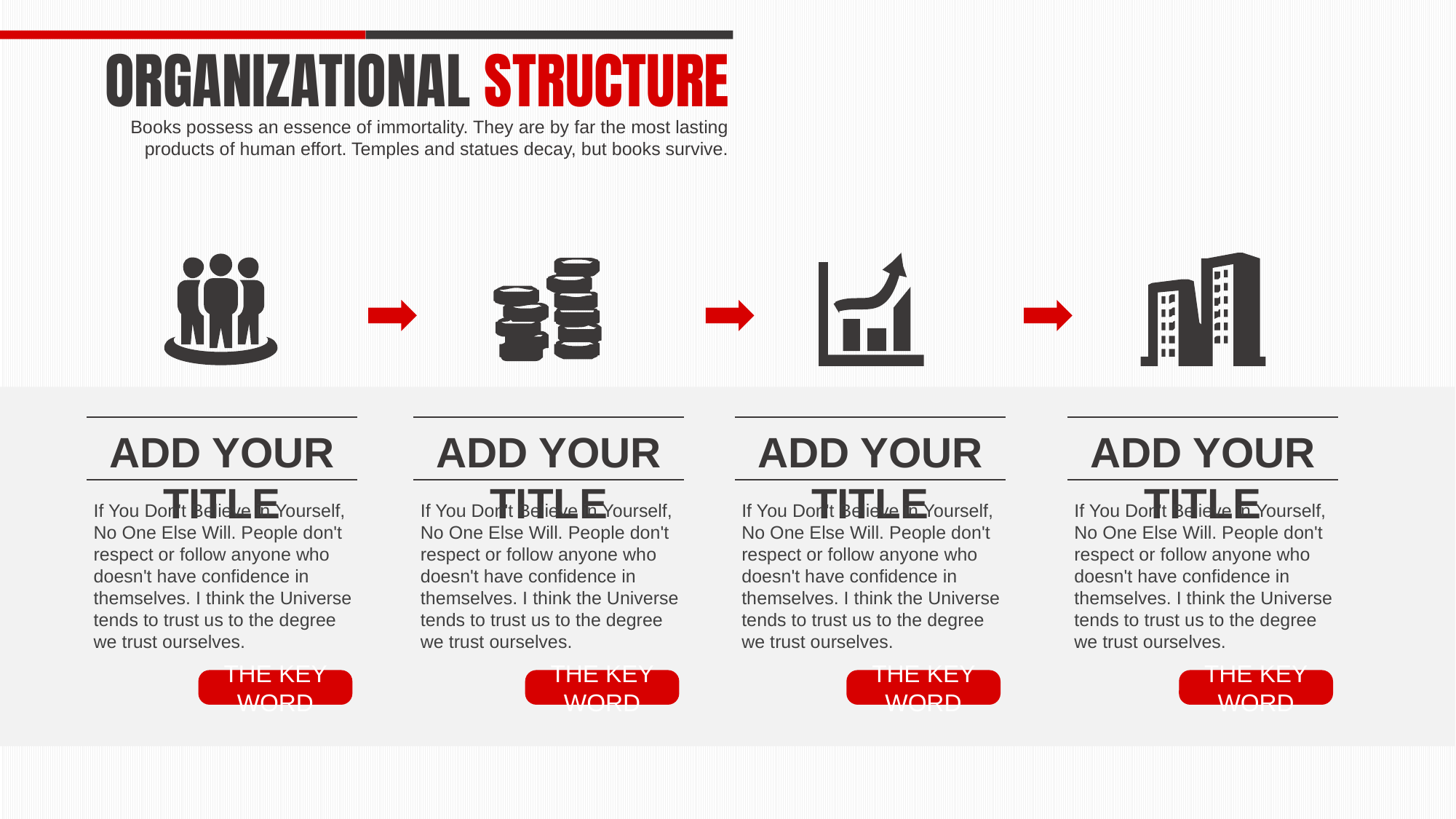

ORGANIZATIONAL STRUCTURE
Books possess an essence of immortality. They are by far the most lasting products of human effort. Temples and statues decay, but books survive.

ADD YOUR TITLE
If You Don't Believe in Yourself, No One Else Will. People don't respect or follow anyone who doesn't have confidence in themselves. I think the Universe tends to trust us to the degree we trust ourselves.
THE KEY WORD
ADD YOUR TITLE
If You Don't Believe in Yourself, No One Else Will. People don't respect or follow anyone who doesn't have confidence in themselves. I think the Universe tends to trust us to the degree we trust ourselves.
THE KEY WORD
ADD YOUR TITLE
If You Don't Believe in Yourself, No One Else Will. People don't respect or follow anyone who doesn't have confidence in themselves. I think the Universe tends to trust us to the degree we trust ourselves.
THE KEY WORD
ADD YOUR TITLE
If You Don't Believe in Yourself, No One Else Will. People don't respect or follow anyone who doesn't have confidence in themselves. I think the Universe tends to trust us to the degree we trust ourselves.
THE KEY WORD